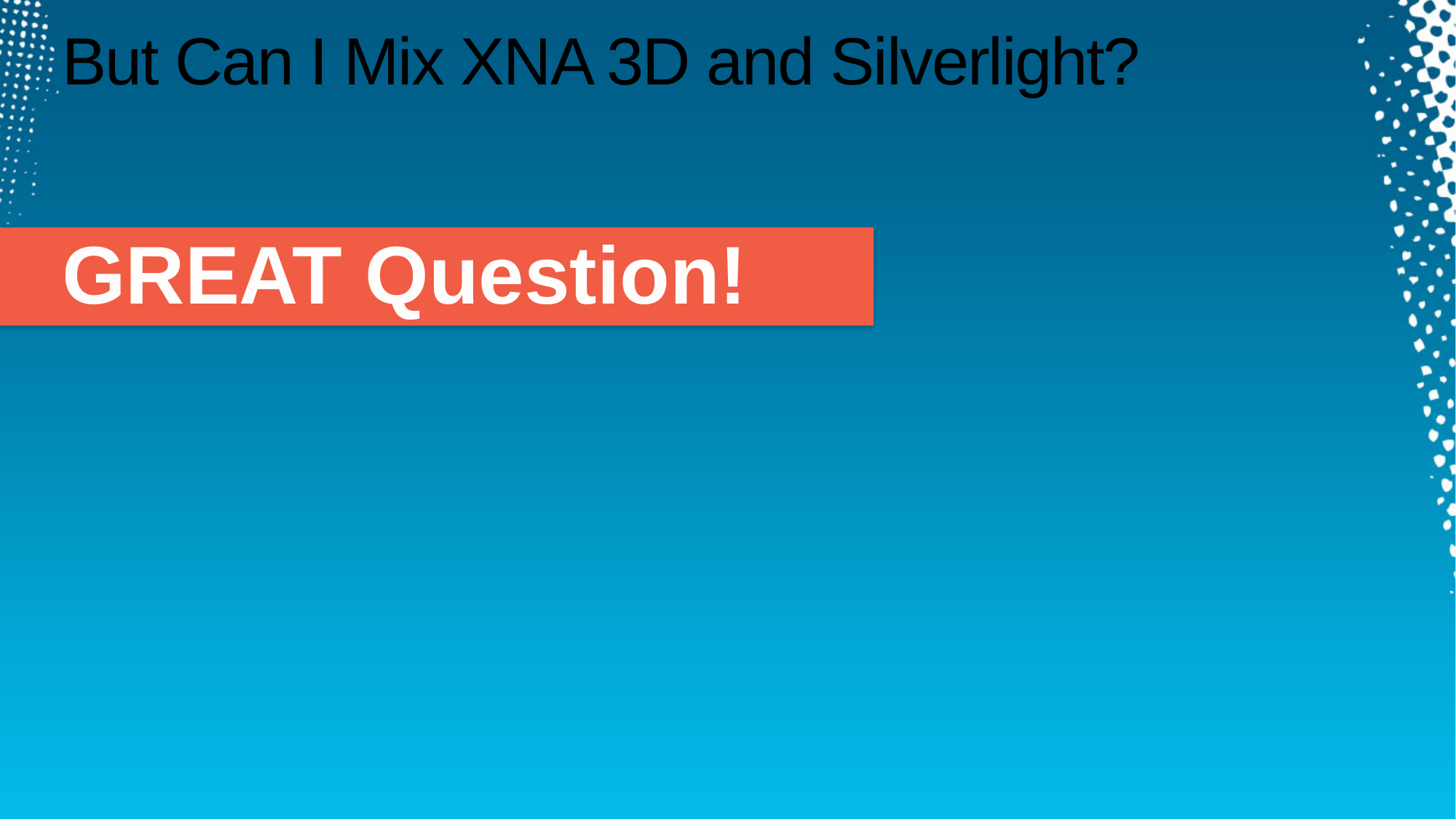

# But Can I Mix XNA 3D and Silverlight?
GREAT Question!